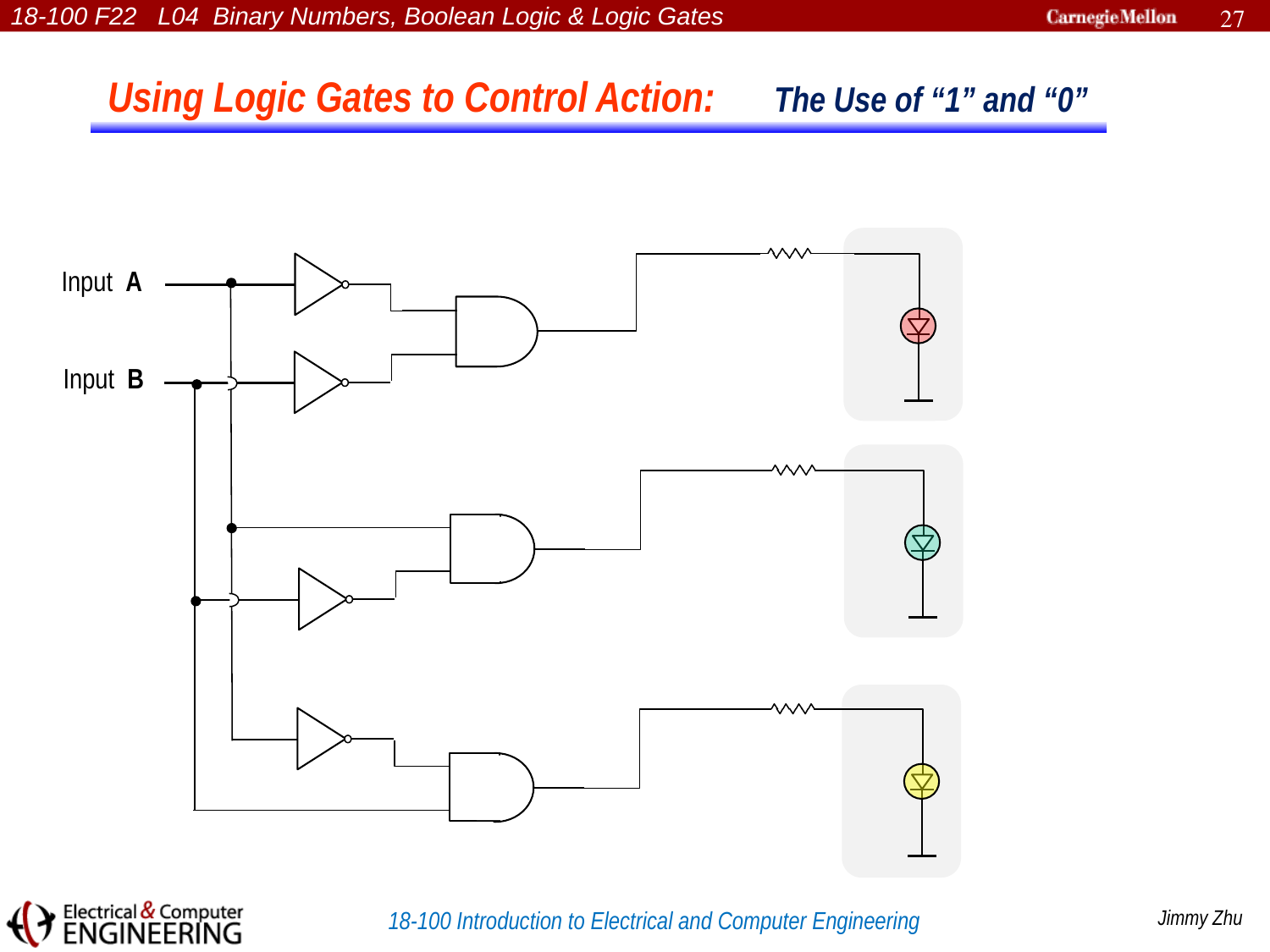

27
Using Logic Gates to Control Action:      The Use of “1” and “0”

Input  A

Input  B